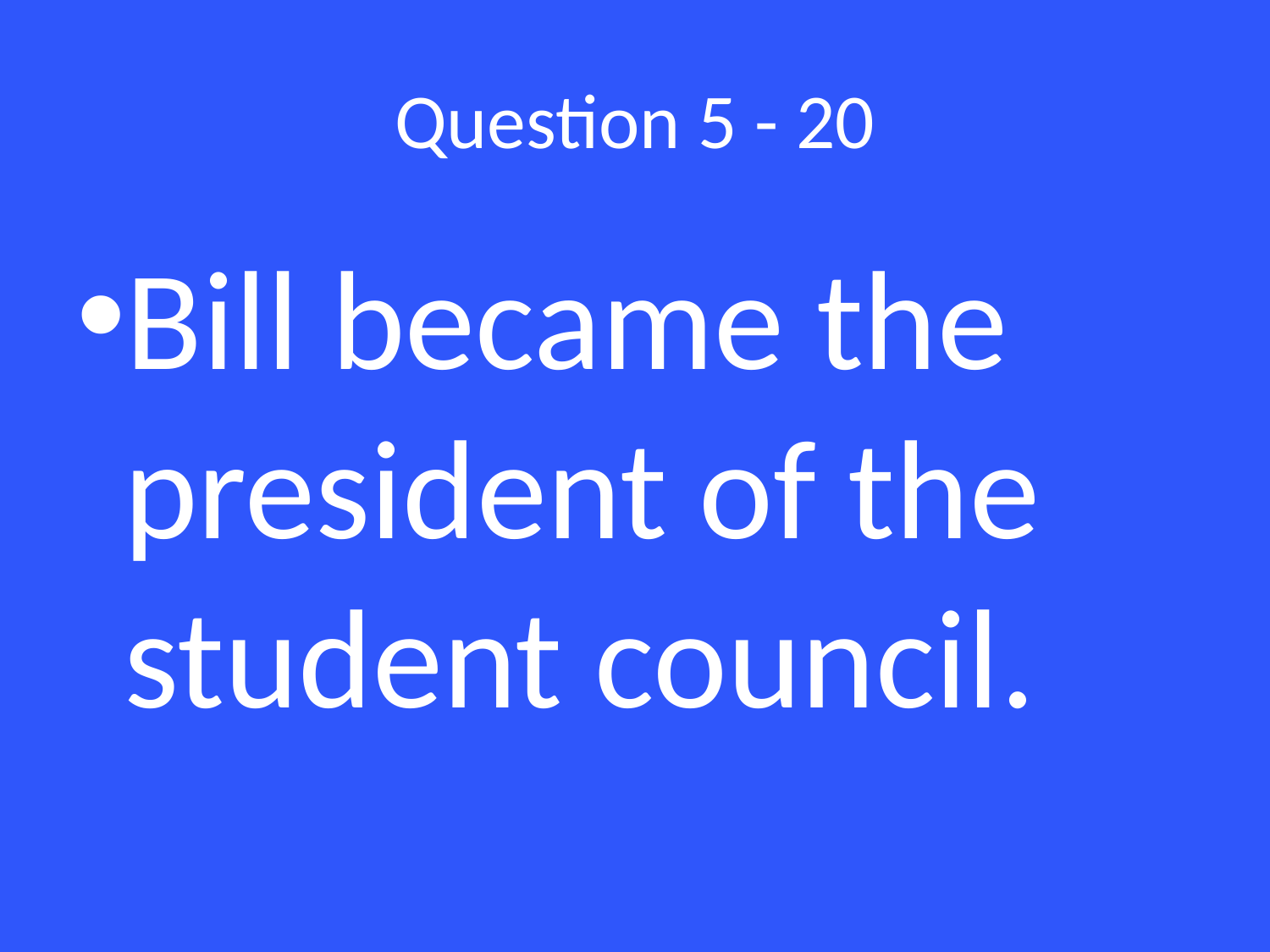

# Question 5 - 20
Bill became the president of the student council.